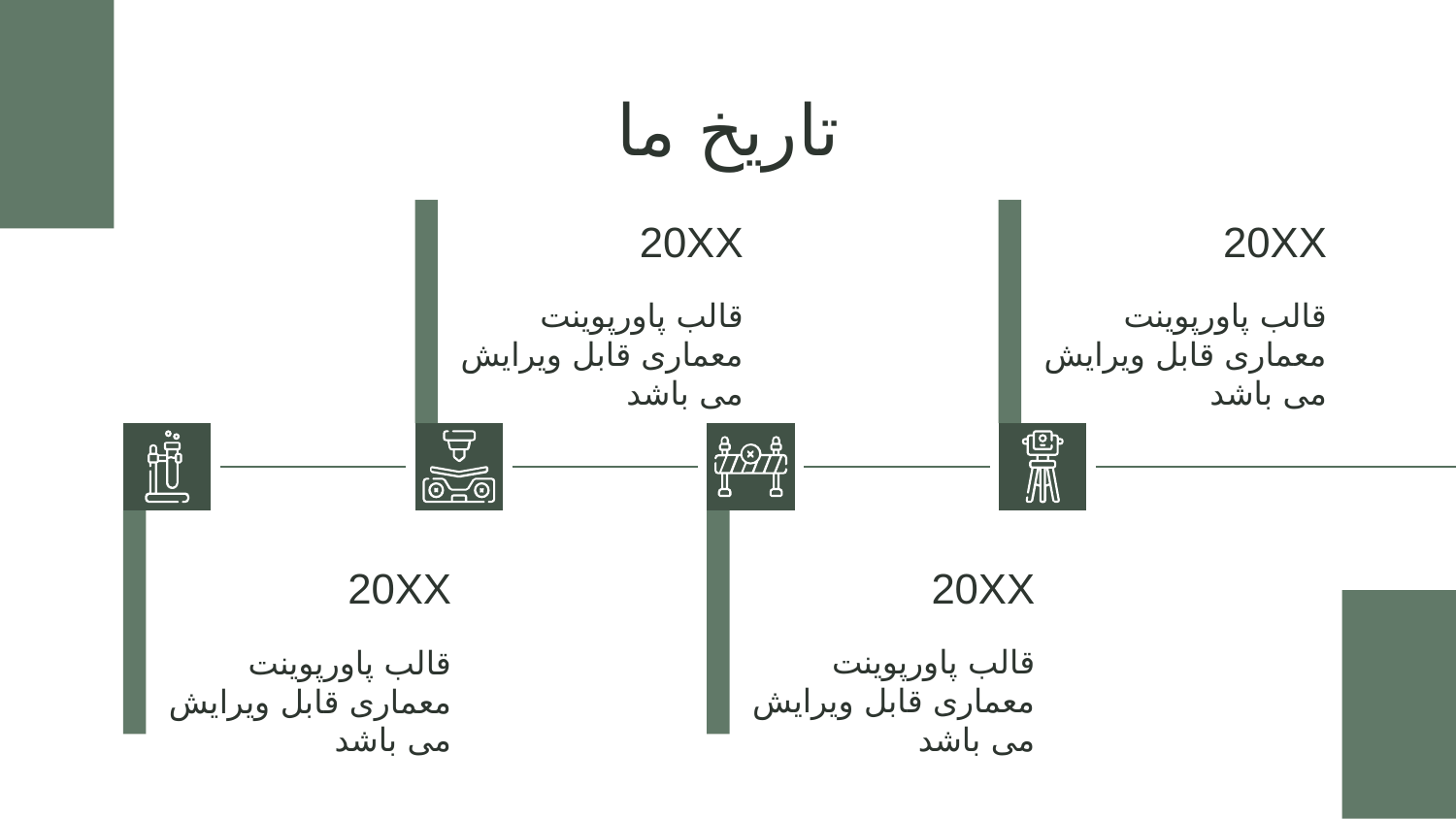

# تاریخ ما
20XX

20XX
قالب پاورپوینت معماری قابل ویرایش می باشد
قالب پاورپوینت معماری قابل ویرایش می باشد

20XX
20XX
قالب پاورپوینت معماری قابل ویرایش می باشد
قالب پاورپوینت معماری قابل ویرایش می باشد